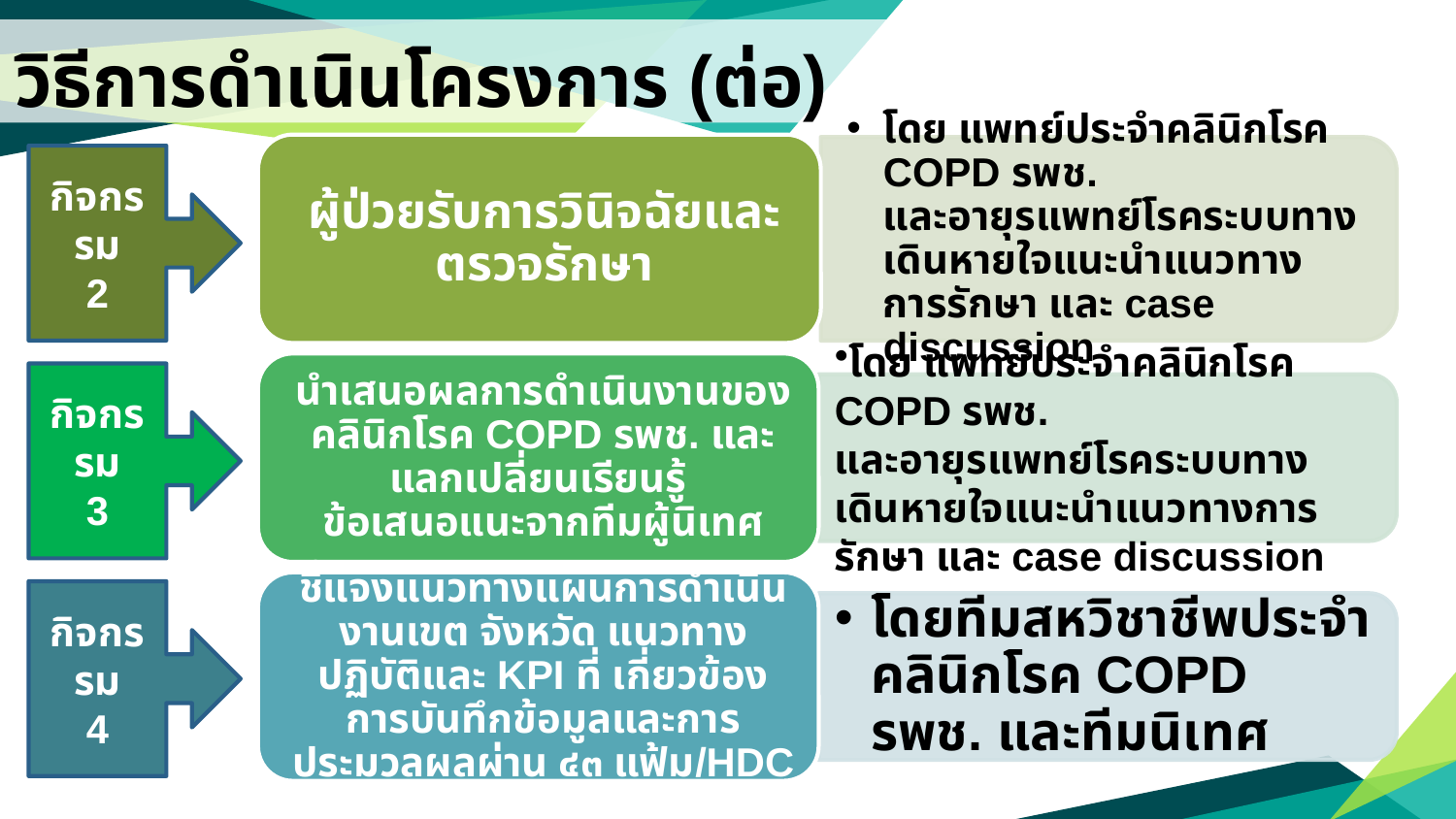

วิธีการดำเนินโครงการ (ต่อ)
โดย แพทย์ประจำคลินิกโรค COPD รพช.
และอายุรแพทย์โรคระบบทางเดินหายใจแนะนำแนวทางการรักษา และ case discussion
ผู้ป่วยรับการวินิจฉัยและตรวจรักษา
โดย แพทย์ประจำคลินิกโรค COPD รพช.
และอายุรแพทย์โรคระบบทางเดินหายใจแนะนำแนวทางการรักษา และ case discussion
นำเสนอผลการดำเนินงานของคลินิกโรค COPD รพช. และแลกเปลี่ยนเรียนรู้
ข้อเสนอแนะจากทีมผู้นิเทศ
โดยทีมสหวิชาชีพประจำคลินิกโรค COPD รพช. และทีมนิเทศ
ชี้แจงแนวทางแผนการดำเนินงานเขต จังหวัด แนวทางปฏิบัติและ KPI ที่ เกี่ยวข้อง การบันทึกข้อมูลและการประมวลผลผ่าน ๔๓ แฟ้ม/HDC
กิจกรรม
2
กิจกรรม
3
กิจกรรม
4